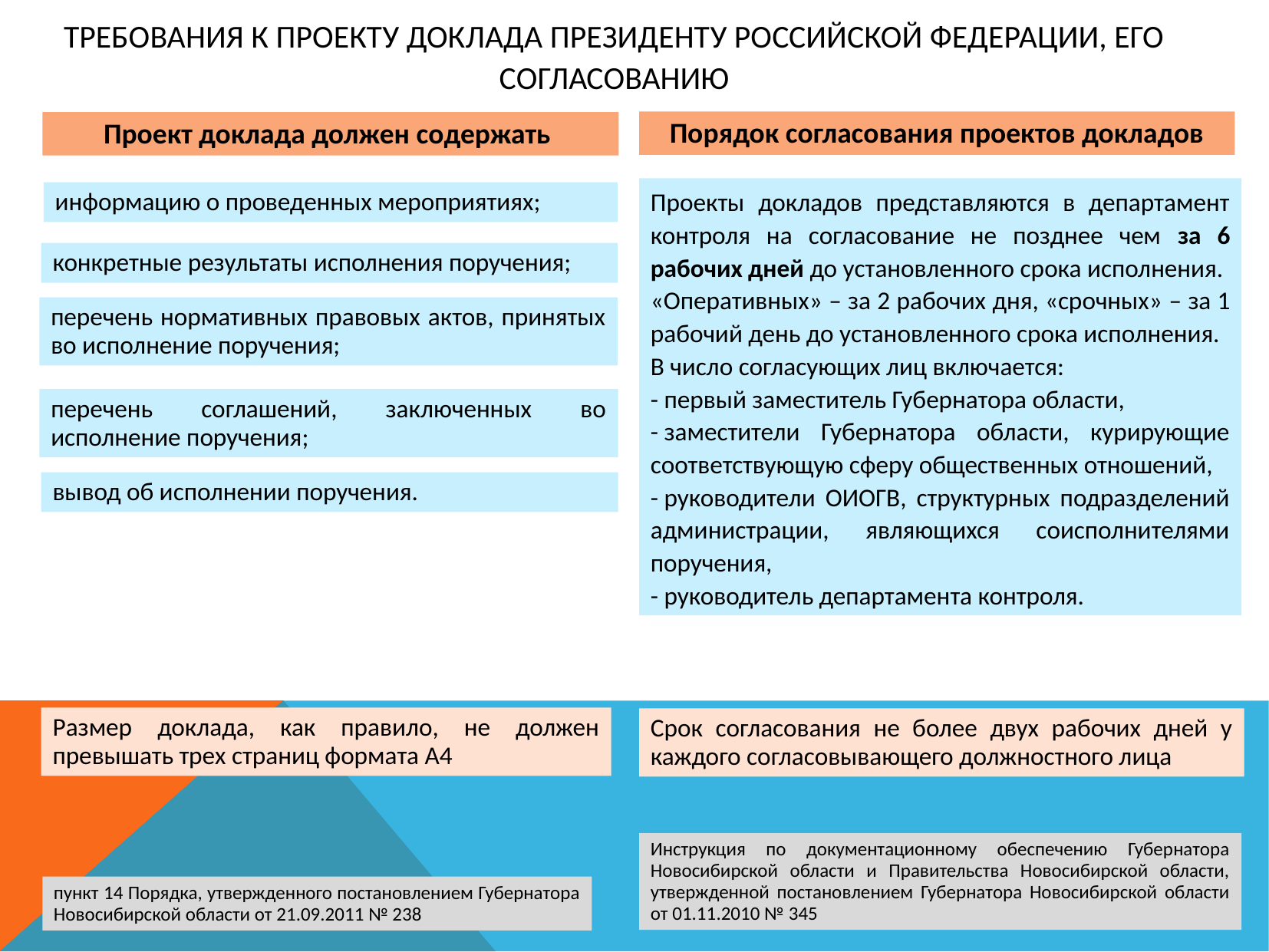

требования к проекту доклада Президенту Российской Федерации, его согласованию
Порядок согласования проектов докладов
Проект доклада должен содержать
Проекты докладов представляются в департамент контроля на согласование не позднее чем за 6 рабочих дней до установленного срока исполнения.
«Оперативных» – за 2 рабочих дня, «срочных» – за 1 рабочий день до установленного срока исполнения.
В число согласующих лиц включается:
- первый заместитель Губернатора области,
- заместители Губернатора области, курирующие соответствующую сферу общественных отношений,
- руководители ОИОГВ, структурных подразделений администрации, являющихся соисполнителями поручения,
- руководитель департамента контроля.
информацию о проведенных мероприятиях;
конкретные результаты исполнения поручения;
перечень нормативных правовых актов, принятых во исполнение поручения;
перечень соглашений, заключенных во исполнение поручения;
вывод об исполнении поручения.
Размер доклада, как правило, не должен превышать трех страниц формата А4
Срок согласования не более двух рабочих дней у каждого согласовывающего должностного лица
Инструкция по документационному обеспечению Губернатора Новосибирской области и Правительства Новосибирской области, утвержденной постановлением Губернатора Новосибирской области от 01.11.2010 № 345
пункт 14 Порядка, утвержденного постановлением Губернатора Новосибирской области от 21.09.2011 № 238